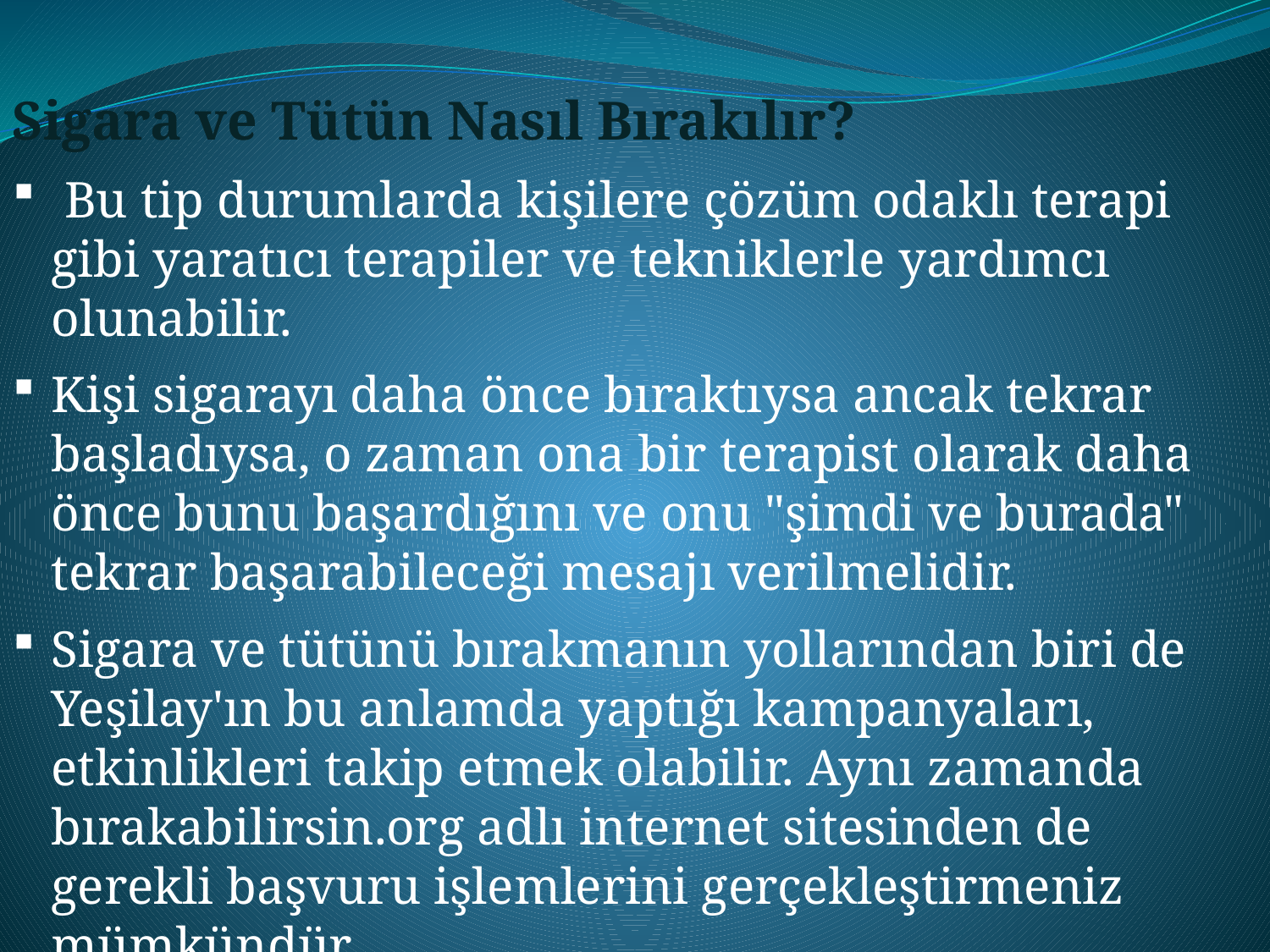

Sigara ve Tütün Nasıl Bırakılır?
 Bu tip durumlarda kişilere çözüm odaklı terapi gibi yaratıcı terapiler ve tekniklerle yardımcı olunabilir.
Kişi sigarayı daha önce bıraktıysa ancak tekrar başladıysa, o zaman ona bir terapist olarak daha önce bunu başardığını ve onu "şimdi ve burada" tekrar başarabileceği mesajı verilmelidir.
Sigara ve tütünü bırakmanın yollarından biri de Yeşilay'ın bu anlamda yaptığı kampanyaları, etkinlikleri takip etmek olabilir. Aynı zamanda bırakabilirsin.org adlı internet sitesinden de gerekli başvuru işlemlerini gerçekleştirmeniz mümkündür